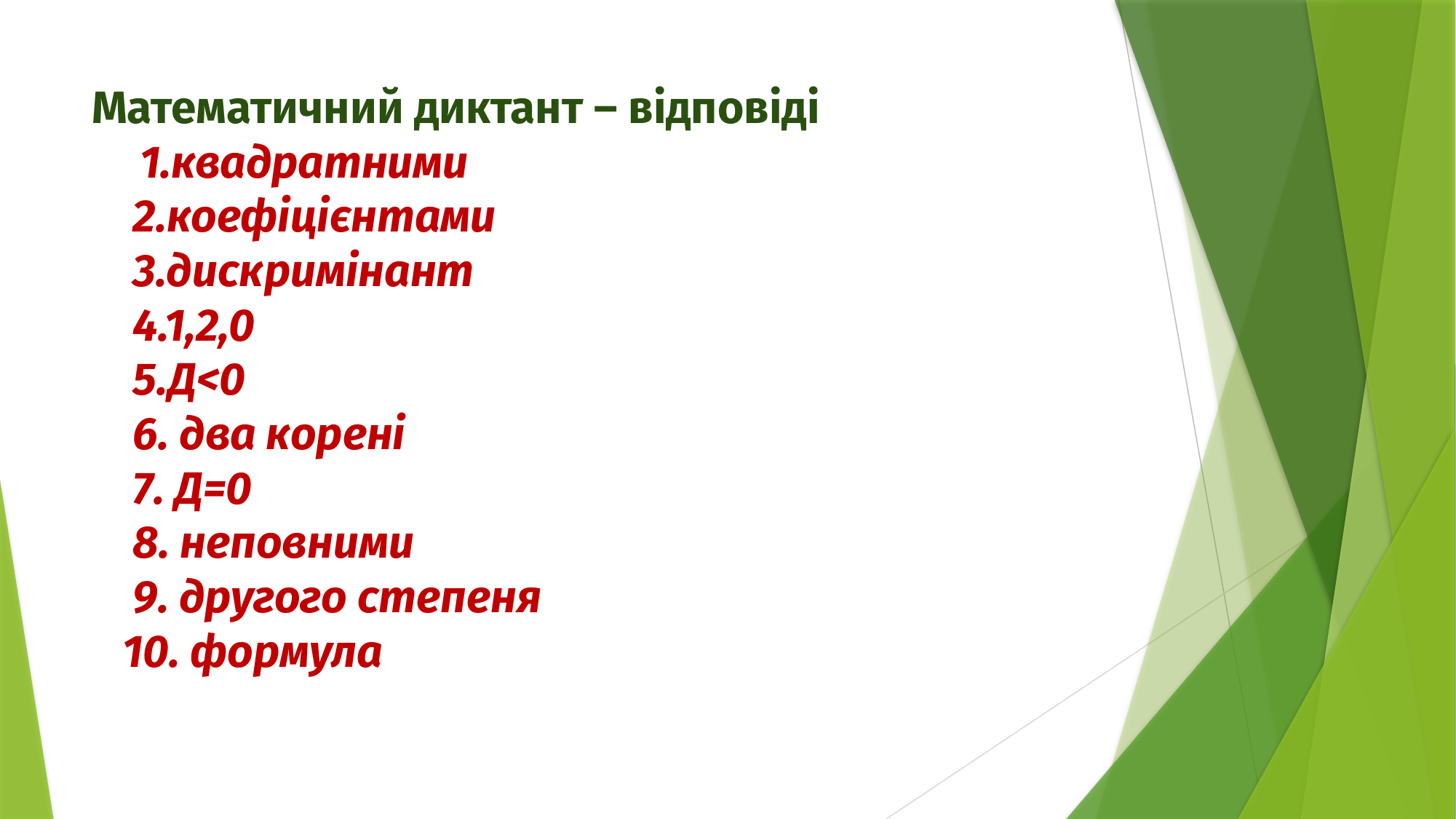

# Математичний диктант – відповіді 1.квадратними 2.коефіцієнтами 3.дискримінант 4.1,2,0 5.Д<0 6. два корені 7. Д=0 8. неповними 9. другого степеня 10. формула